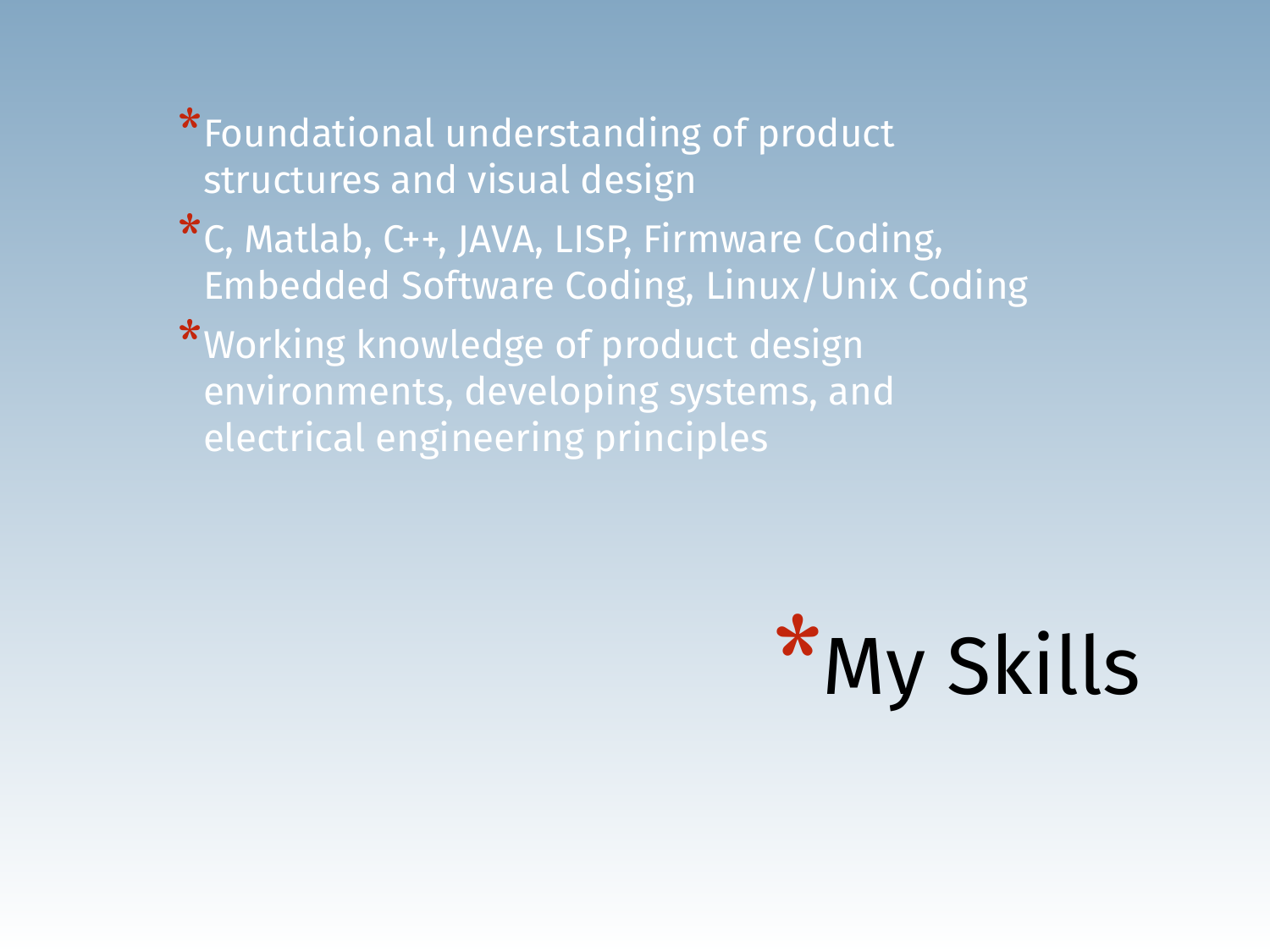

Foundational understanding of product structures and visual design
C, Matlab, C++, JAVA, LISP, Firmware Coding, Embedded Software Coding, Linux/Unix Coding
Working knowledge of product design environments, developing systems, and electrical engineering principles
# My Skills